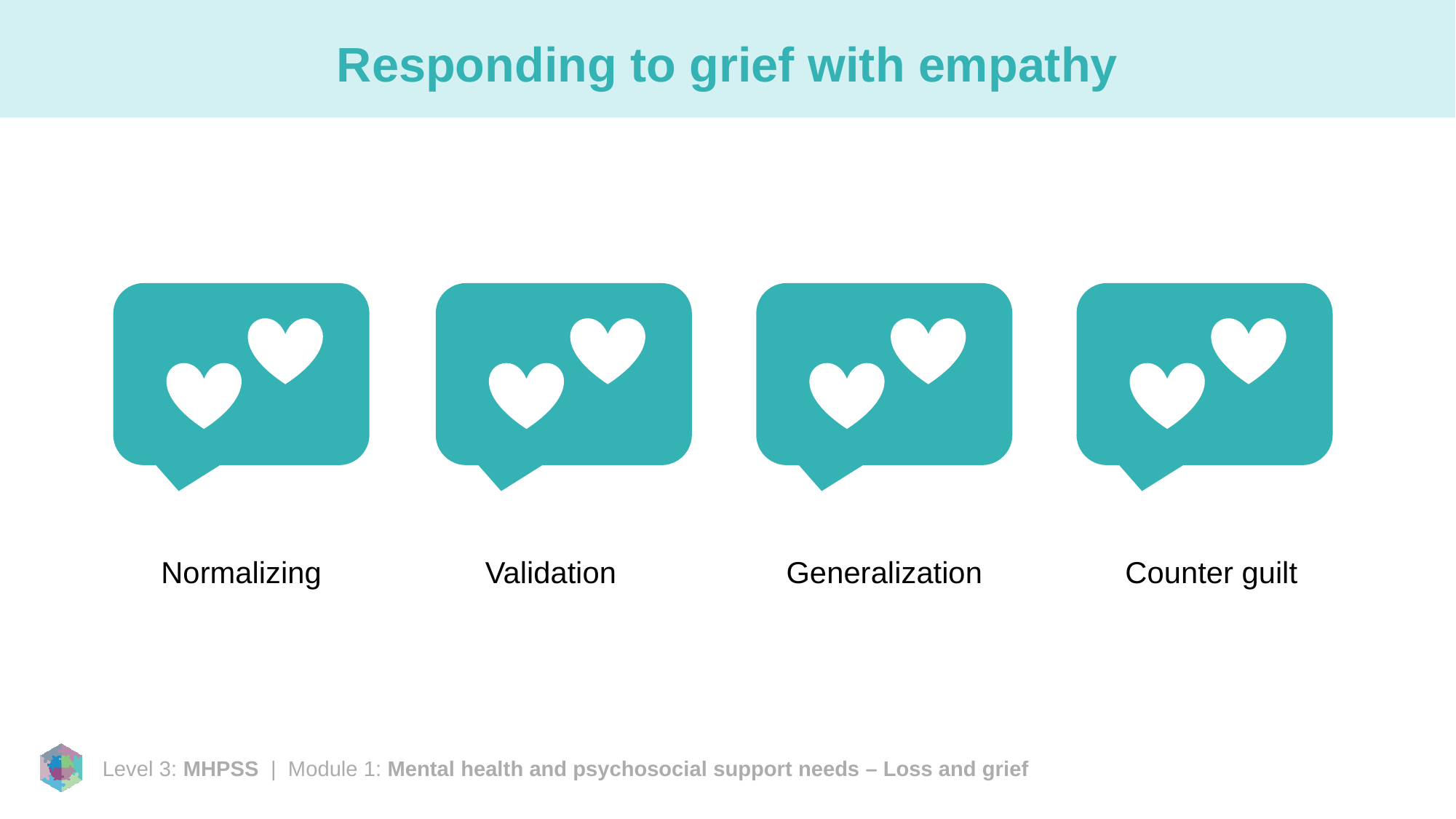

# Responding to grief with empathy

Normalizing
Validation
Generalization
Counter guilt